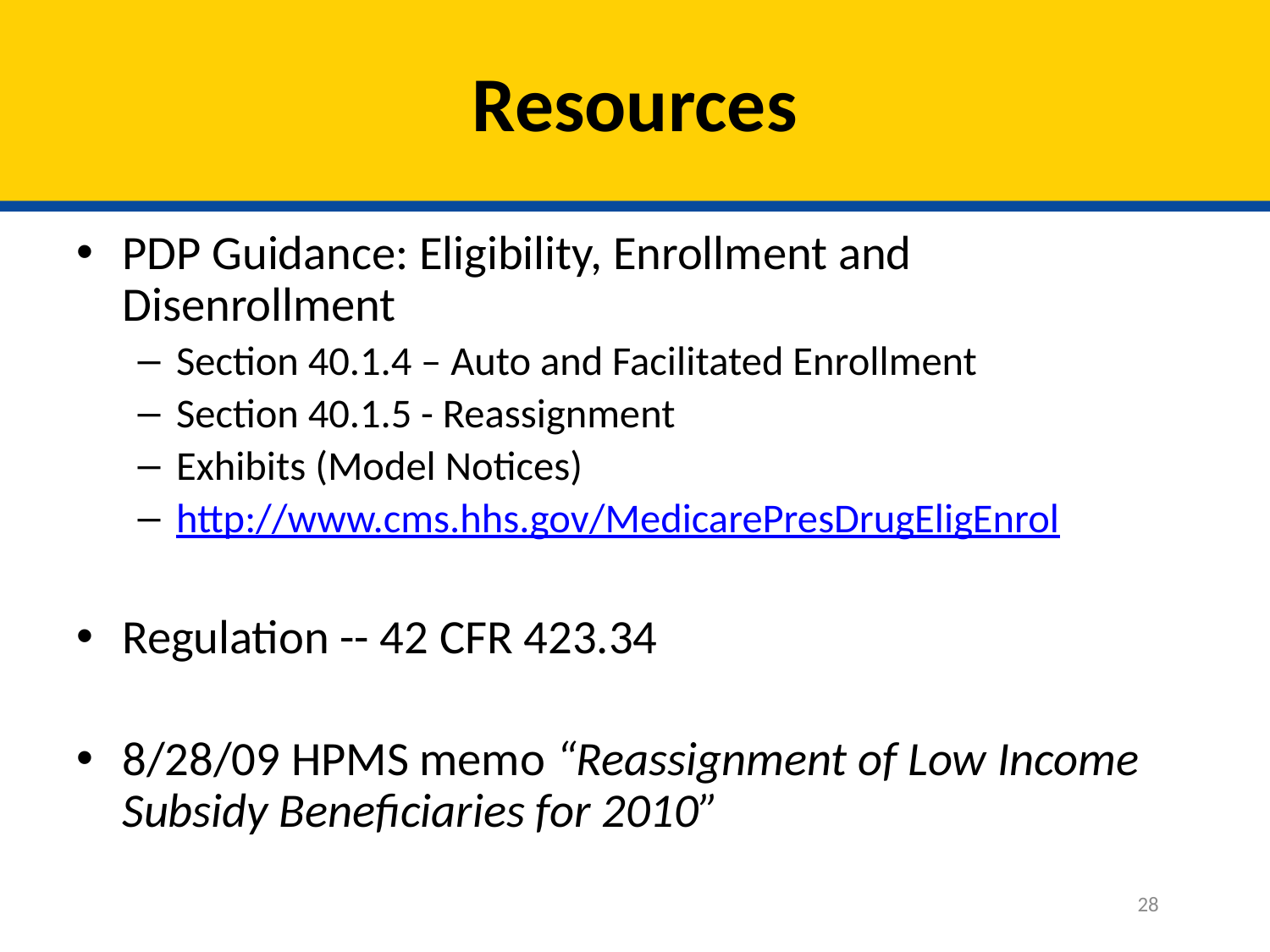

# Resources
PDP Guidance: Eligibility, Enrollment and Disenrollment
Section 40.1.4 – Auto and Facilitated Enrollment
Section 40.1.5 - Reassignment
Exhibits (Model Notices)
http://www.cms.hhs.gov/MedicarePresDrugEligEnrol

Regulation -- 42 CFR 423.34

8/28/09 HPMS memo “Reassignment of Low Income Subsidy Beneficiaries for 2010”

28